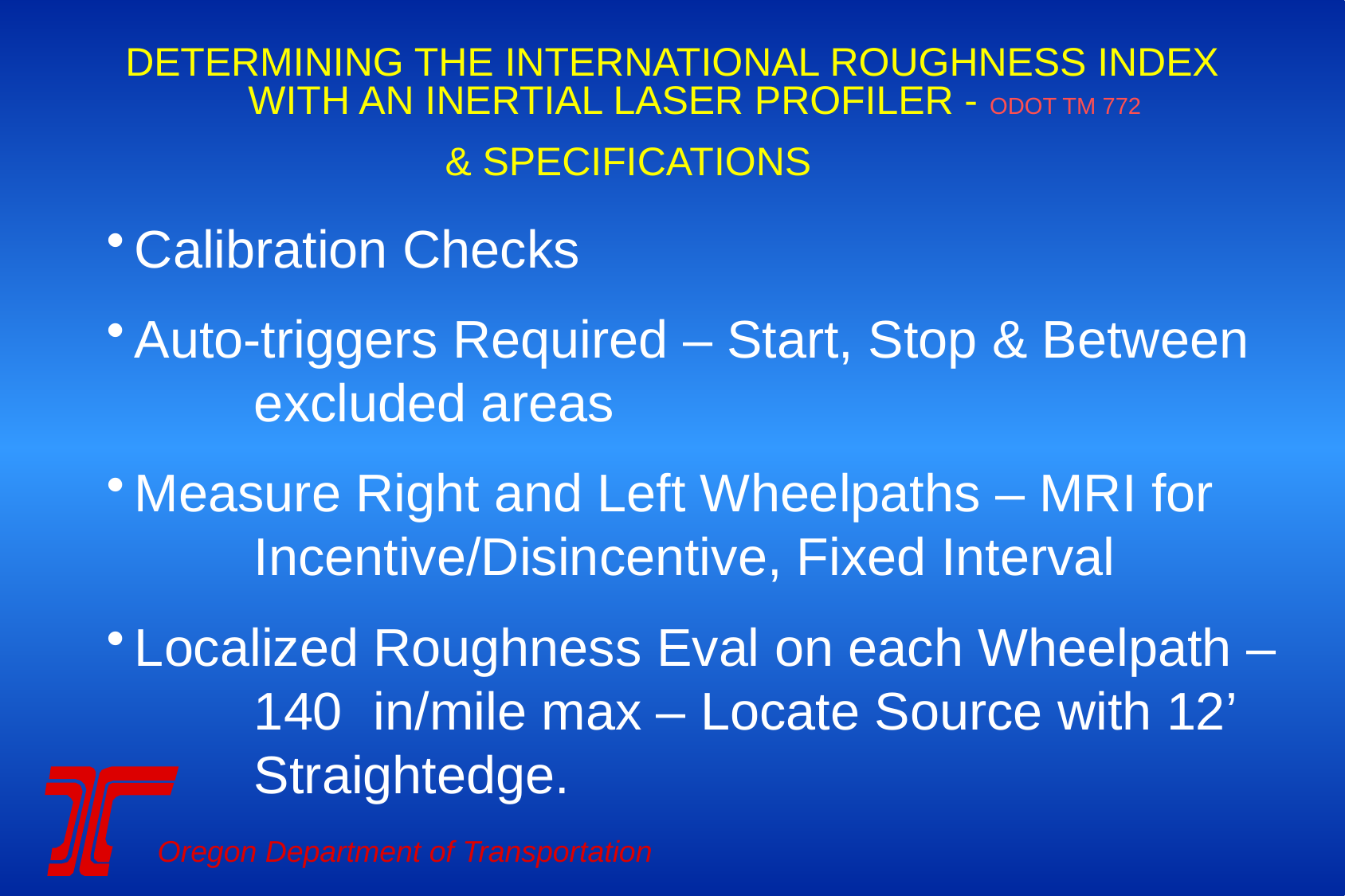

DETERMINING THE INTERNATIONAL ROUGHNESS INDEX WITH AN INERTIAL LASER PROFILER - ODOT TM 772
# & SPECIFICATIONS
Calibration Checks
Auto-triggers Required – Start, Stop & Between 	excluded areas
Measure Right and Left Wheelpaths – MRI for 	Incentive/Disincentive, Fixed Interval
Localized Roughness Eval on each Wheelpath – 	140 	in/mile max – Locate Source with 12’ 	Straightedge.